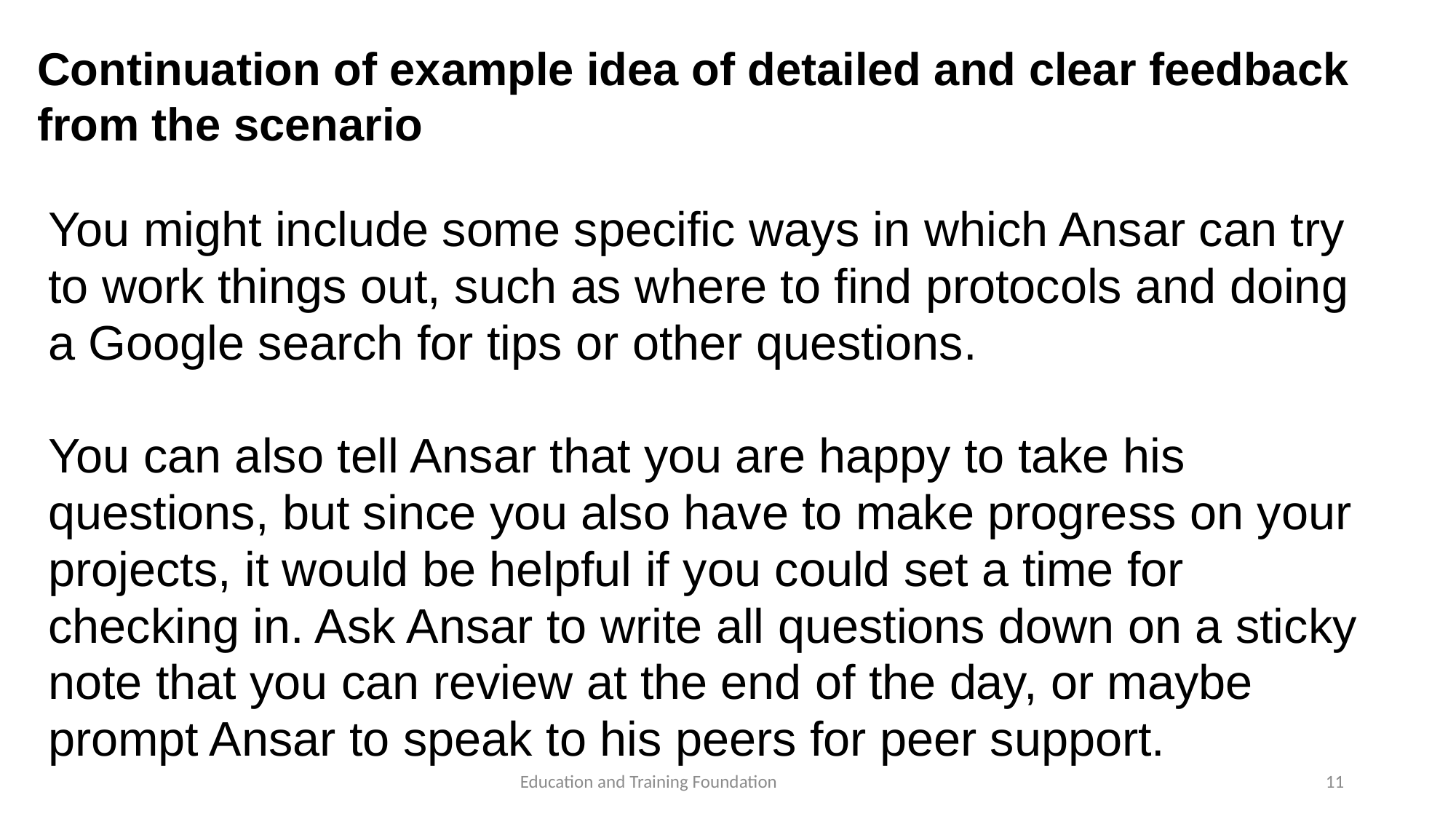

# Continuation of example idea of detailed and clear feedback from the scenario
You might include some specific ways in which Ansar can try to work things out, such as where to find protocols and doing a Google search for tips or other questions.

You can also tell Ansar that you are happy to take his questions, but since you also have to make progress on your projects, it would be helpful if you could set a time for checking in. Ask Ansar to write all questions down on a sticky note that you can review at the end of the day, or maybe prompt Ansar to speak to his peers for peer support.

11
Education and Training Foundation